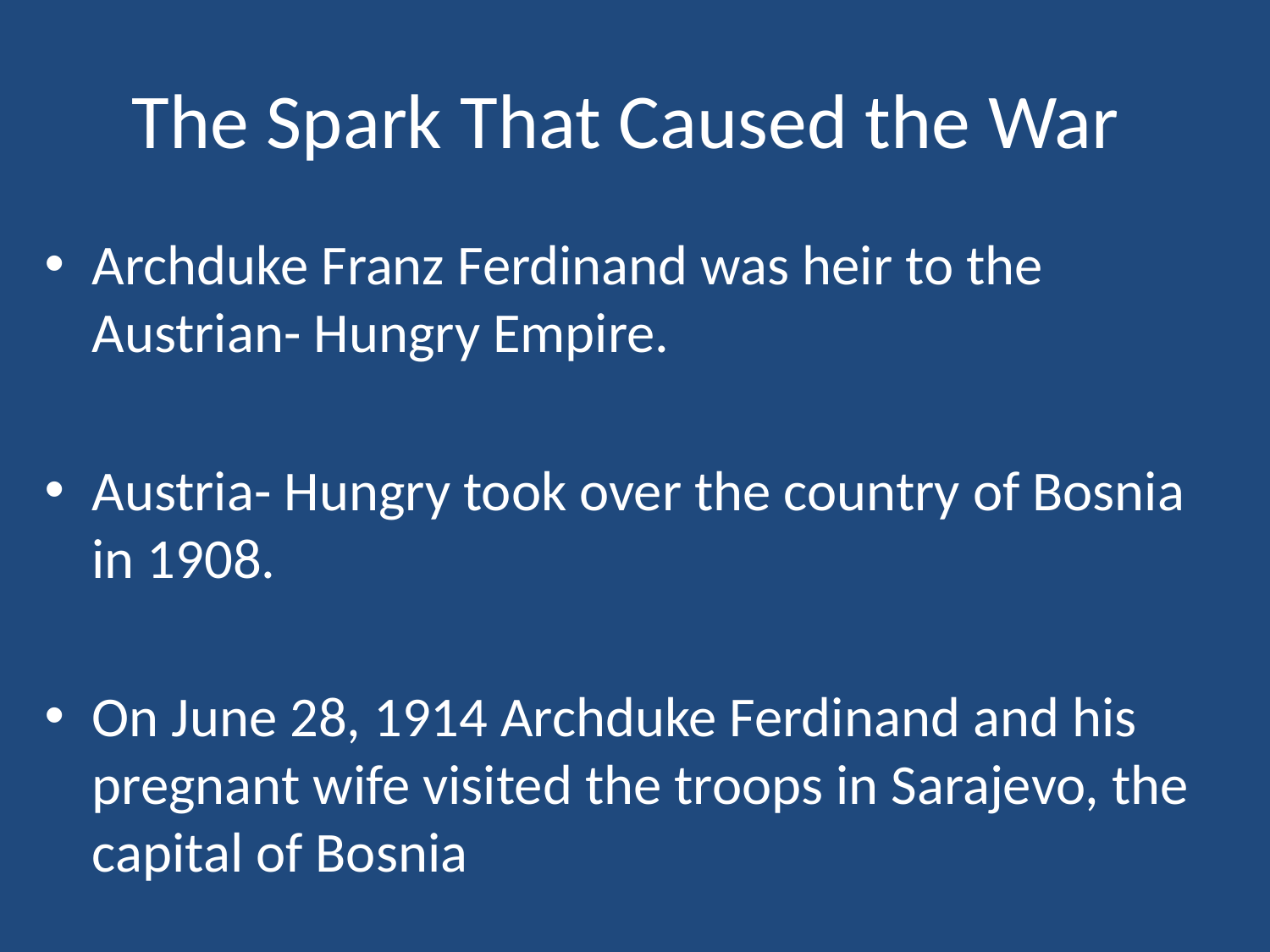

# The Spark That Caused the War
Archduke Franz Ferdinand was heir to the Austrian- Hungry Empire.

Austria- Hungry took over the country of Bosnia in 1908.

On June 28, 1914 Archduke Ferdinand and his pregnant wife visited the troops in Sarajevo, the capital of Bosnia